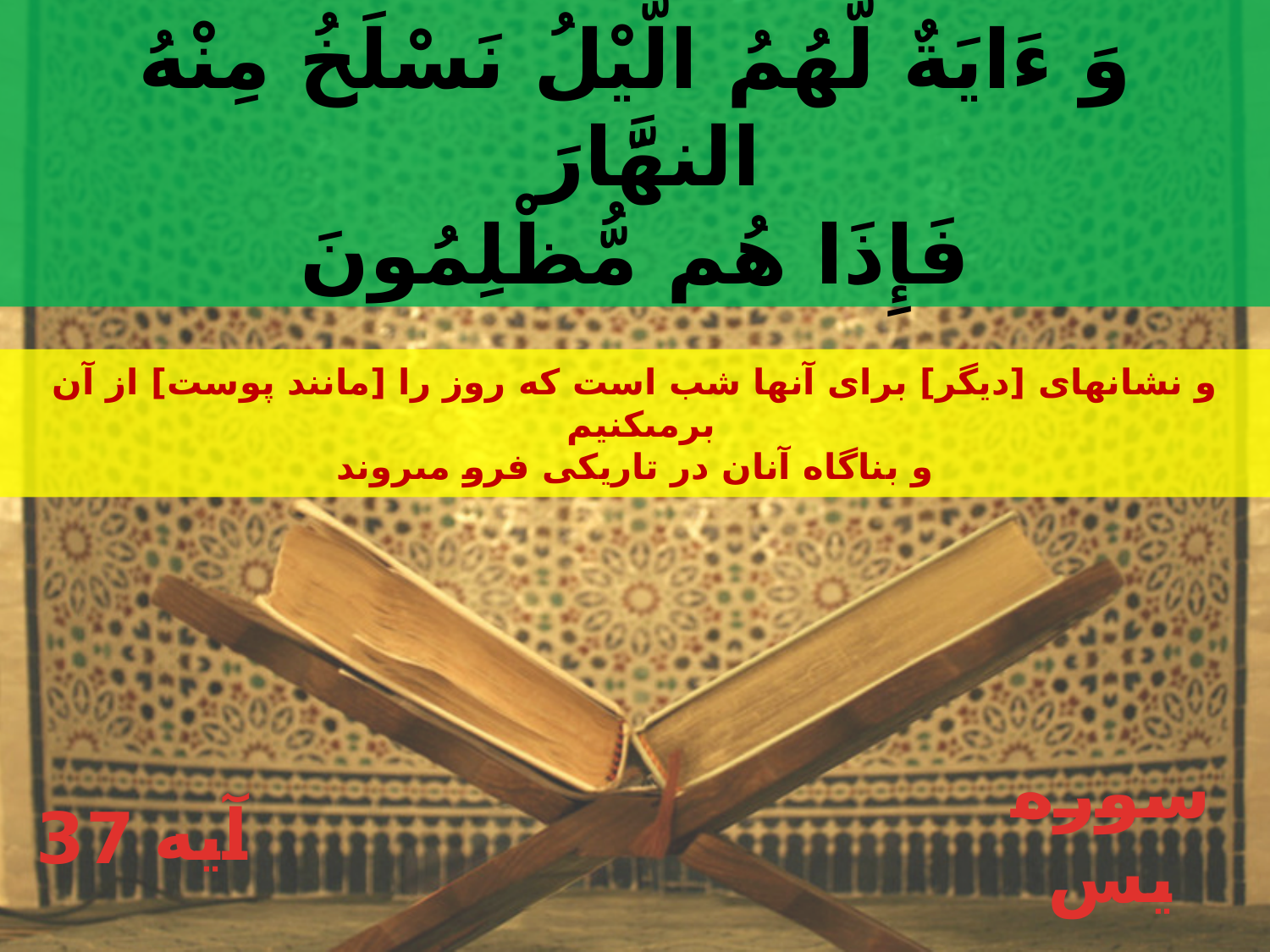

وَ ءَايَةٌ لَّهُمُ الَّيْلُ نَسْلَخُ مِنْهُ النهََّارَ
فَإِذَا هُم مُّظْلِمُونَ
و نشانه‏اى [ديگر] براى آنها شب است كه روز را [مانند پوست‏] از آن برمى‏كنيم
و بناگاه آنان در تاريكى فرو مى‏روند
37